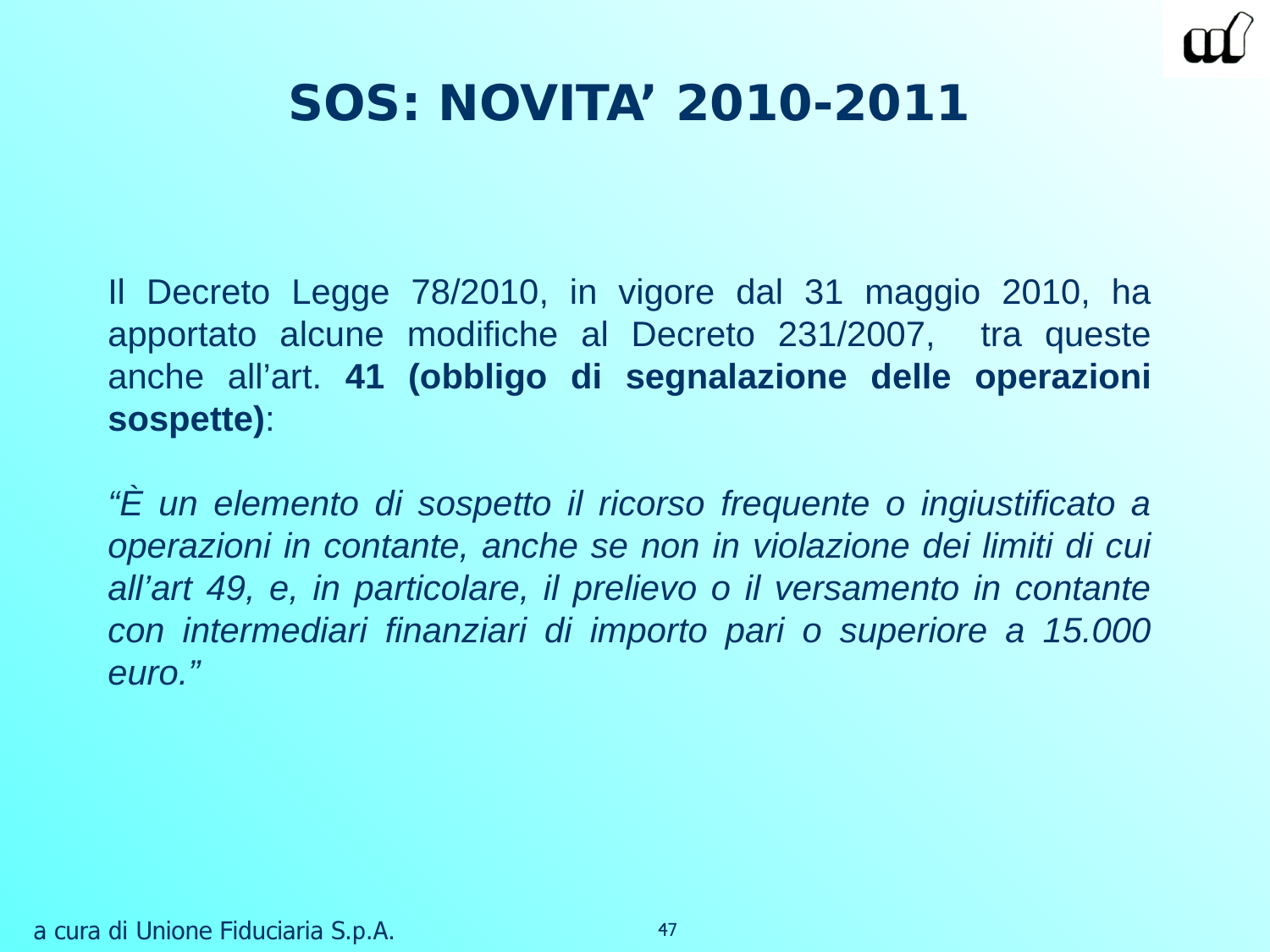

SOS: NOVITA’ 2010-2011

Il Decreto Legge 78/2010, in vigore dal 31 maggio 2010, ha apportato alcune modifiche al Decreto 231/2007,  tra queste anche all’art. 41 (obbligo di segnalazione delle operazioni sospette):

“È un elemento di sospetto il ricorso frequente o ingiustificato a operazioni in contante, anche se non in violazione dei limiti di cui all’art 49, e, in particolare, il prelievo o il versamento in contante con intermediari finanziari di importo pari o superiore a 15.000 euro.”